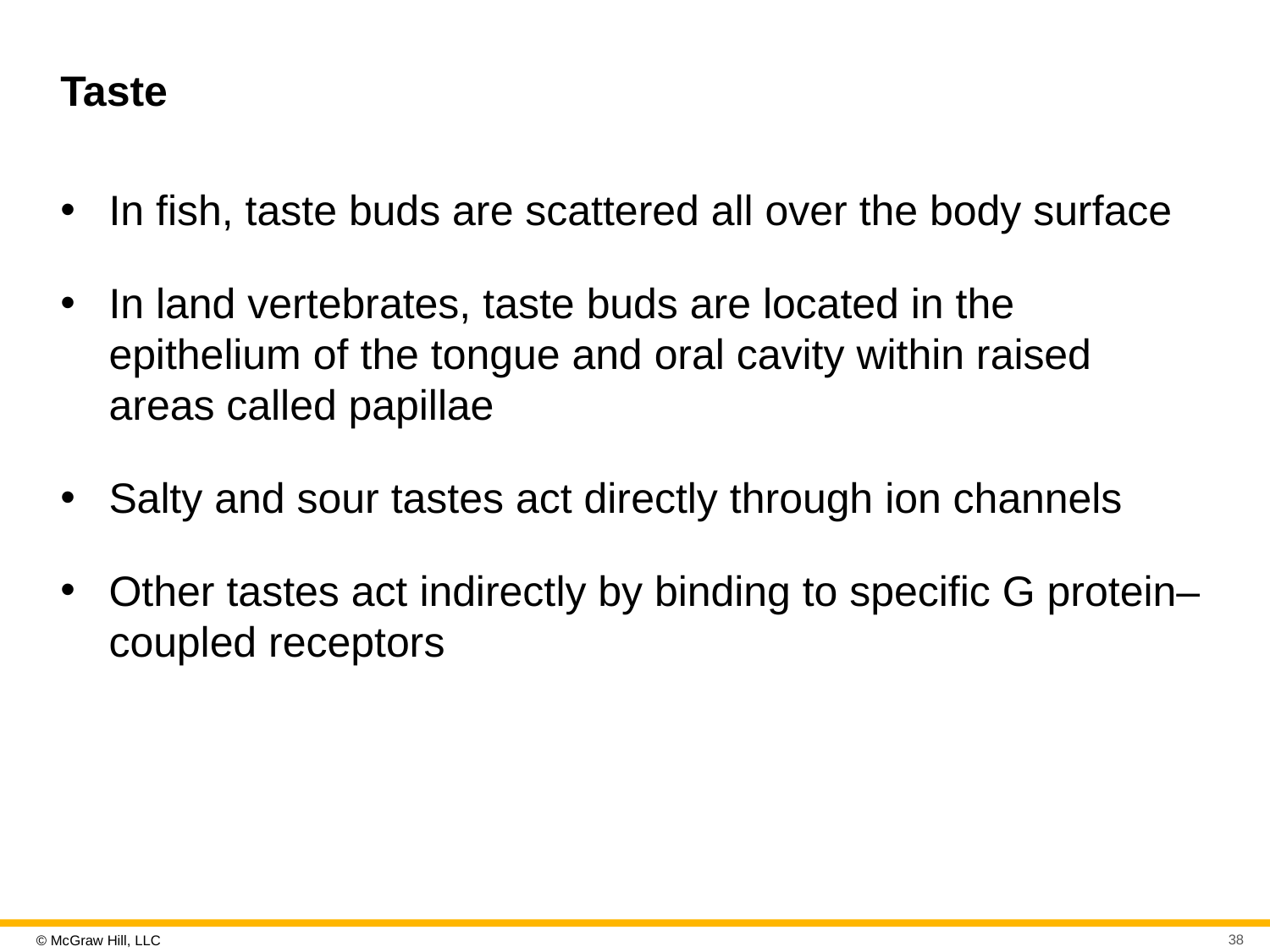

# Taste
In fish, taste buds are scattered all over the body surface
In land vertebrates, taste buds are located in the epithelium of the tongue and oral cavity within raised areas called papillae
Salty and sour tastes act directly through ion channels
Other tastes act indirectly by binding to specific G protein–coupled receptors
38